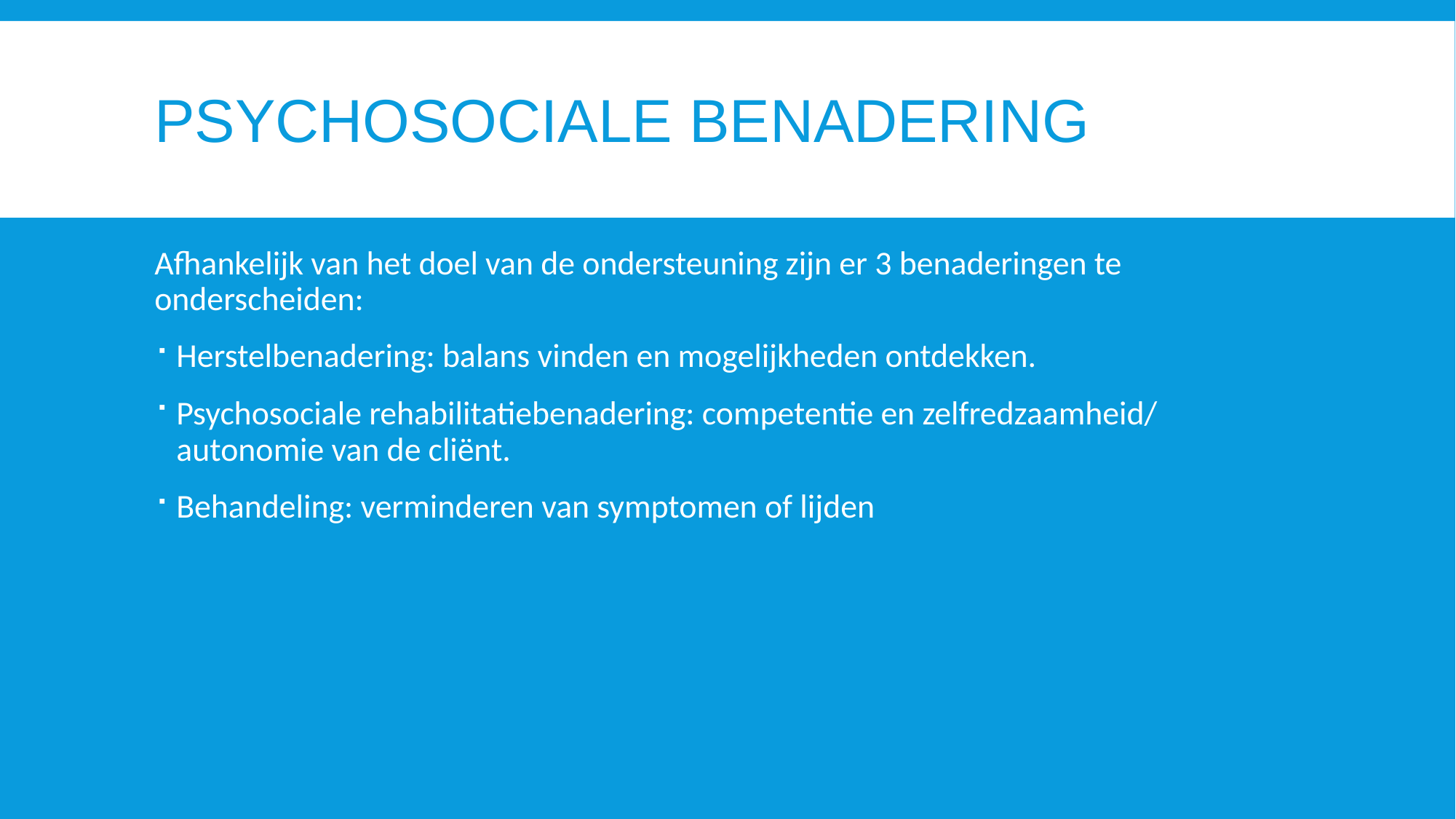

# Psychosociale benadering
Afhankelijk van het doel van de ondersteuning zijn er 3 benaderingen te onderscheiden:
Herstelbenadering: balans vinden en mogelijkheden ontdekken.
Psychosociale rehabilitatiebenadering: competentie en zelfredzaamheid/ autonomie van de cliënt.
Behandeling: verminderen van symptomen of lijden